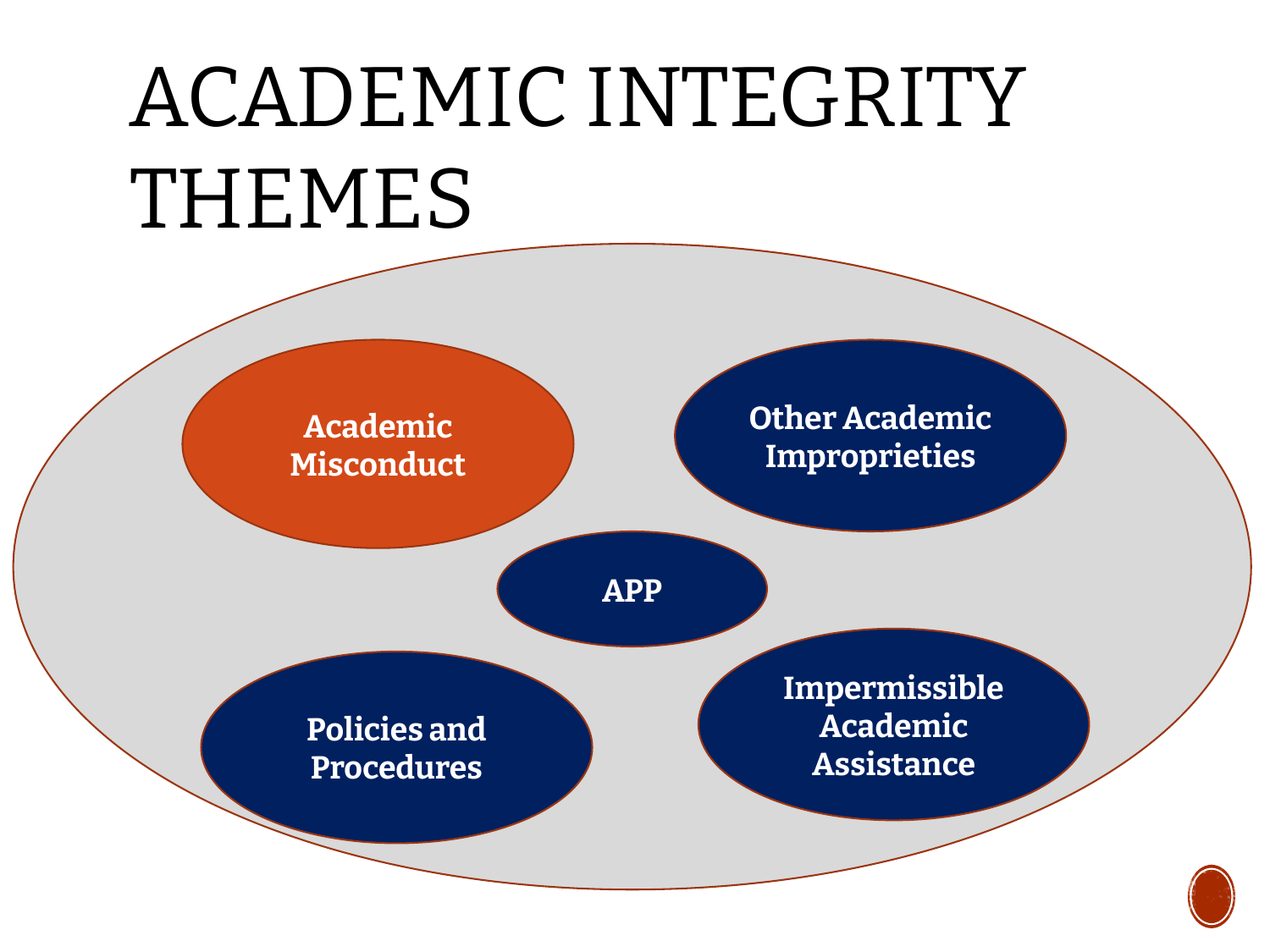

# Academic Integrity themes

Academic Misconduct
Other Academic Improprieties
APP

Impermissible Academic Assistance

Policies and Procedures